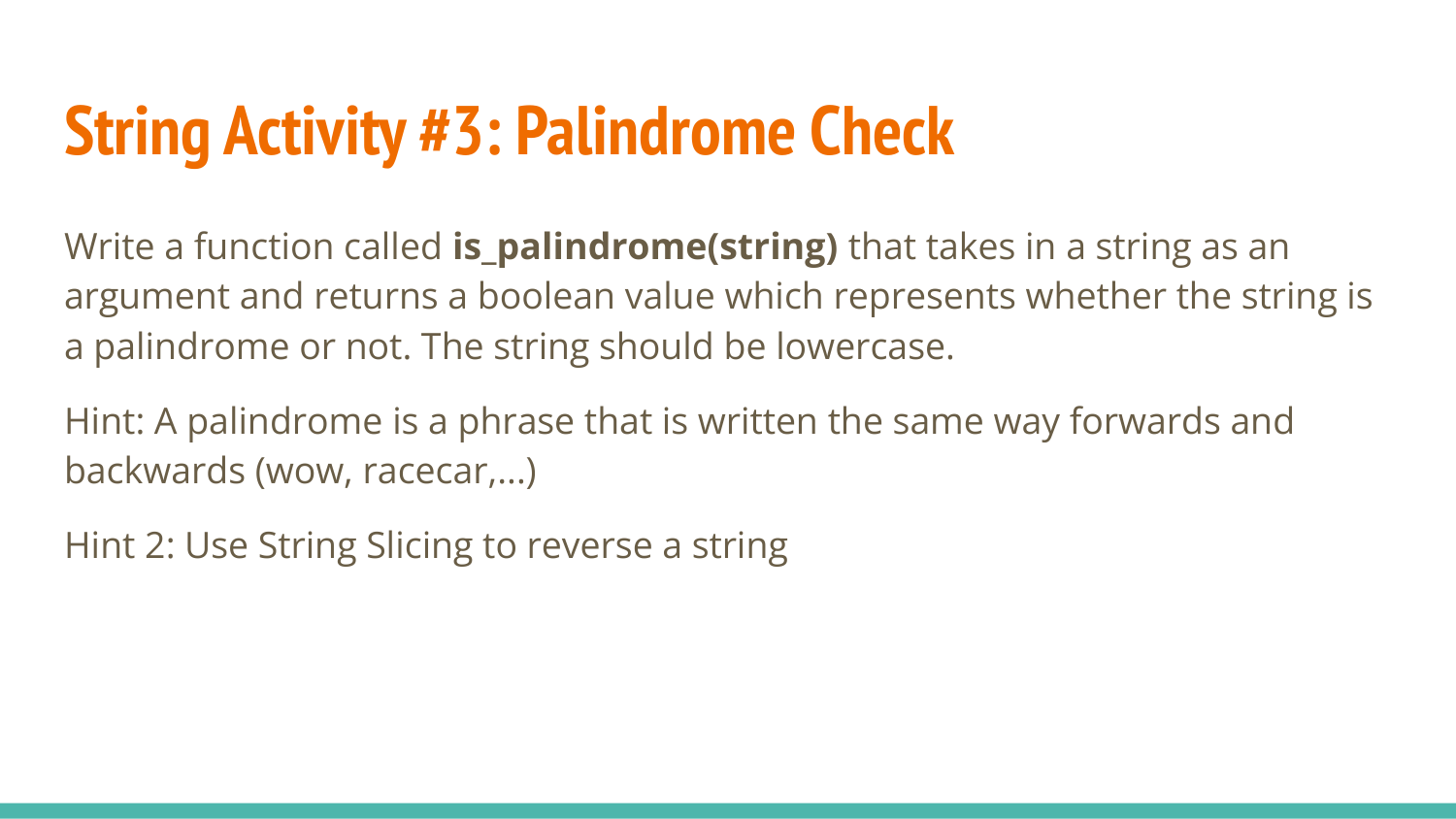

# String Activity #3: Palindrome Check

Write a function called is_palindrome(string) that takes in a string as an argument and returns a boolean value which represents whether the string is a palindrome or not. The string should be lowercase.
Hint: A palindrome is a phrase that is written the same way forwards and backwards (wow, racecar,...)
Hint 2: Use String Slicing to reverse a string